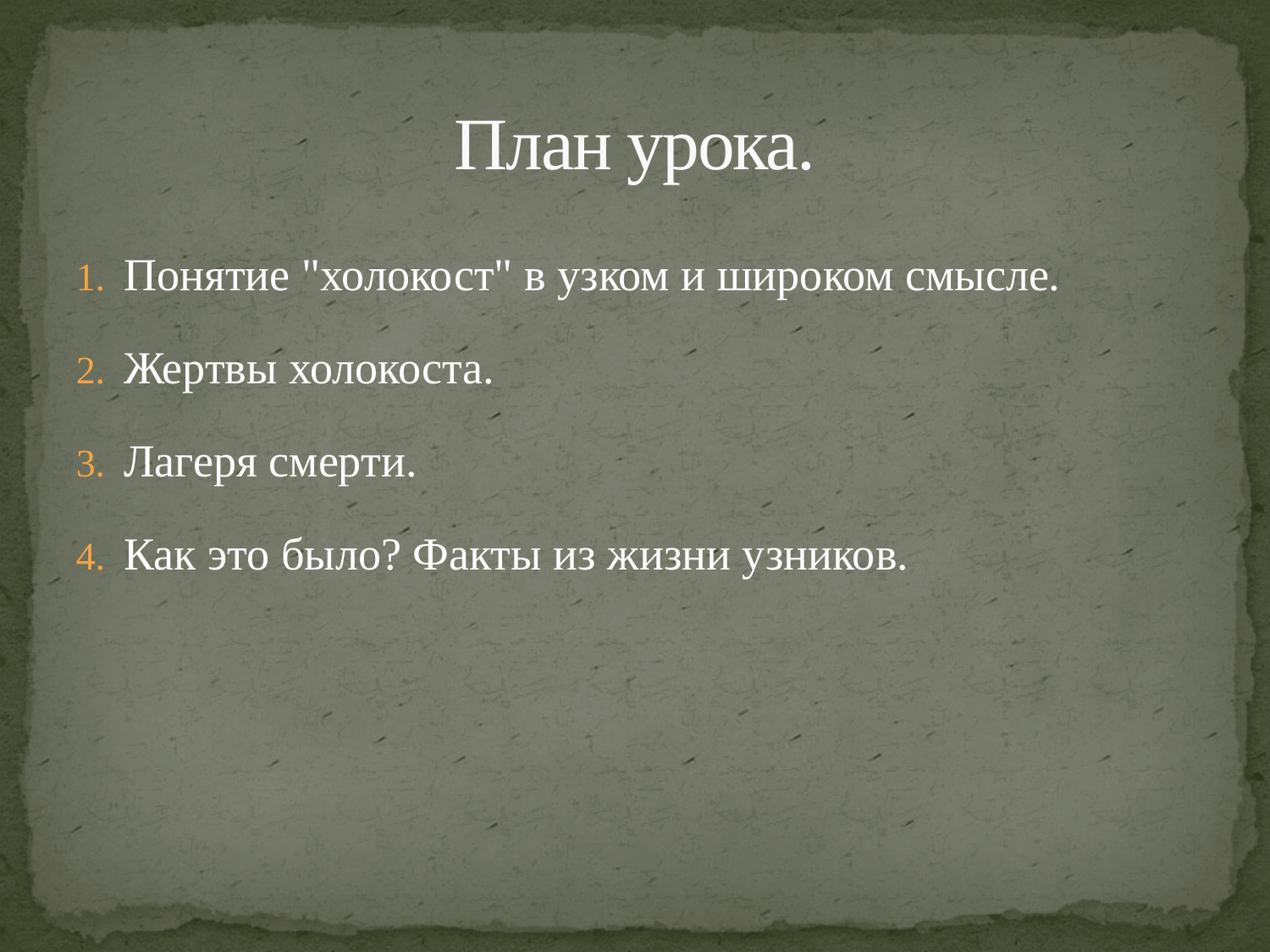

# План урока.
Понятие "холокост" в узком и широком смысле.
Жертвы холокоста.
Лагеря смерти.
Как это было? Факты из жизни узников.